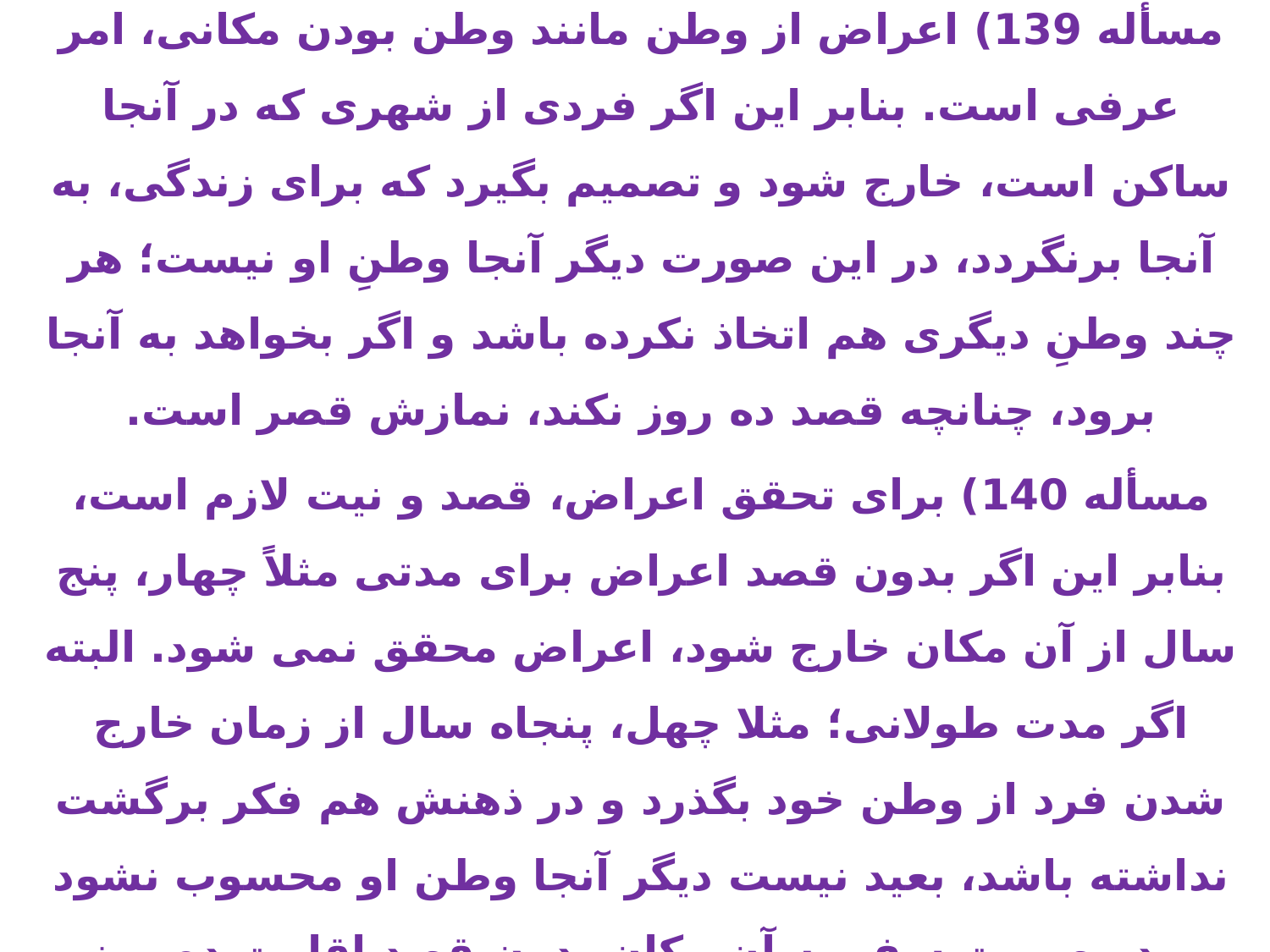

اعراض از وطن
مسأله 139) اعراض از وطن مانند وطن بودن مکانی، امر عرفی است. بنابر این اگر فردی از شهری که در آنجا ساکن است، خارج شود و تصمیم بگیرد که برای زندگی، به آنجا برنگردد، در این صورت دیگر آنجا وطنِ او نیست؛ هر چند وطنِ دیگری هم اتخاذ نکرده باشد و اگر بخواهد به آنجا برود، چنانچه قصد ده روز نکند، نمازش قصر است.
مسأله 140) برای تحقق اعراض، قصد و نیت لازم است، بنابر این اگر بدون قصد اعراض برای مدتی مثلاً چهار، پنج سال از آن مکان خارج شود، اعراض محقق نمی شود. البته اگر مدت طولانی؛ مثلا چهل، پنجاه سال از زمان خارج شدن فرد از وطن خود بگذرد و در ذهنش هم فکر برگشت نداشته باشد، بعید نیست دیگر آنجا وطن او محسوب نشود و در صورت سفر به آن مکان بدون قصد اقامت ده روز نمازش قصر است.
#